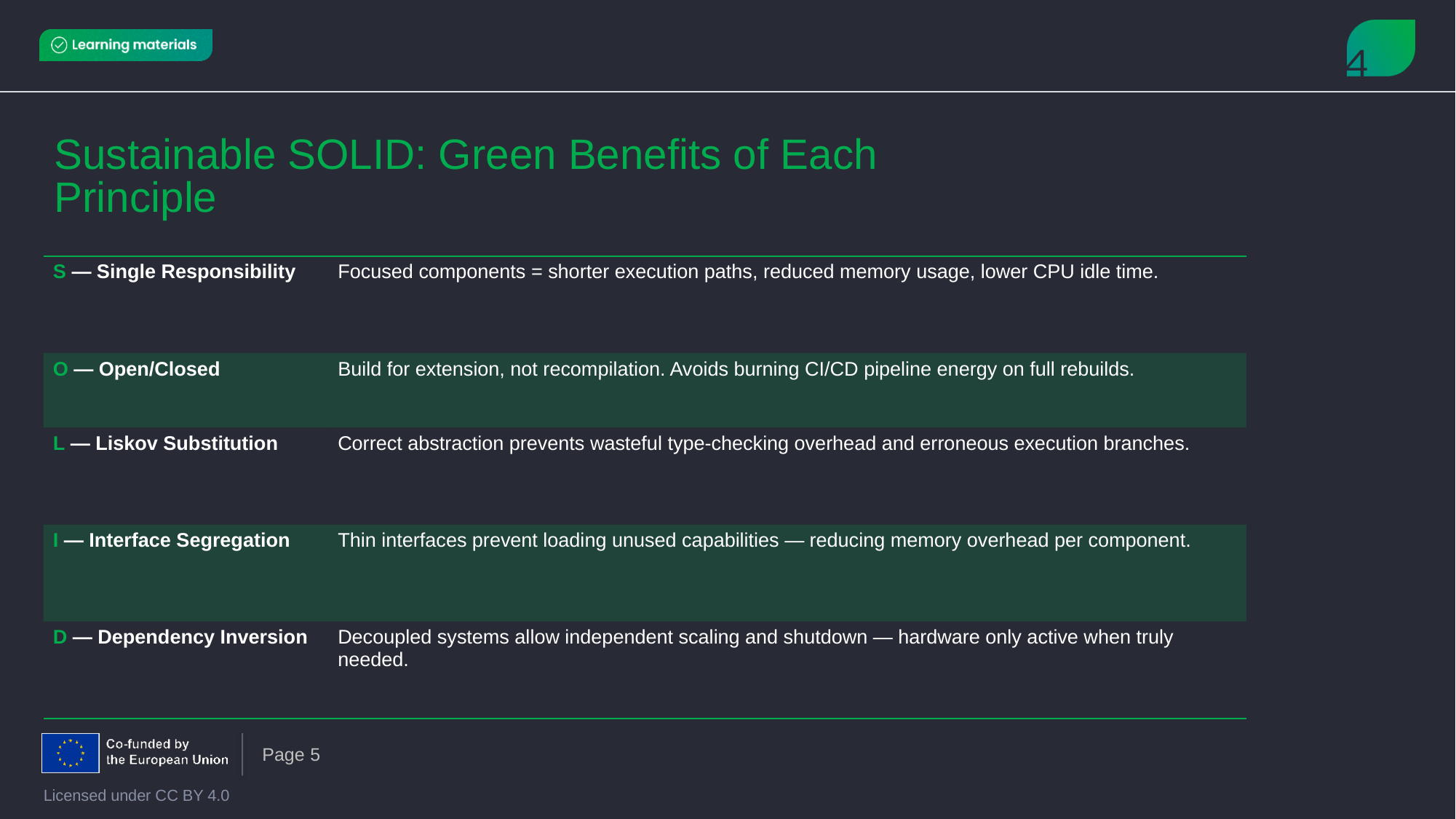

Sustainable SOLID: Green Benefits of Each Principle
| S — Single Responsibility | Focused components = shorter execution paths, reduced memory usage, lower CPU idle time. |
| --- | --- |
| O — Open/Closed | Build for extension, not recompilation. Avoids burning CI/CD pipeline energy on full rebuilds. |
| L — Liskov Substitution | Correct abstraction prevents wasteful type-checking overhead and erroneous execution branches. |
| I — Interface Segregation | Thin interfaces prevent loading unused capabilities — reducing memory overhead per component. |
| D — Dependency Inversion | Decoupled systems allow independent scaling and shutdown — hardware only active when truly needed. |